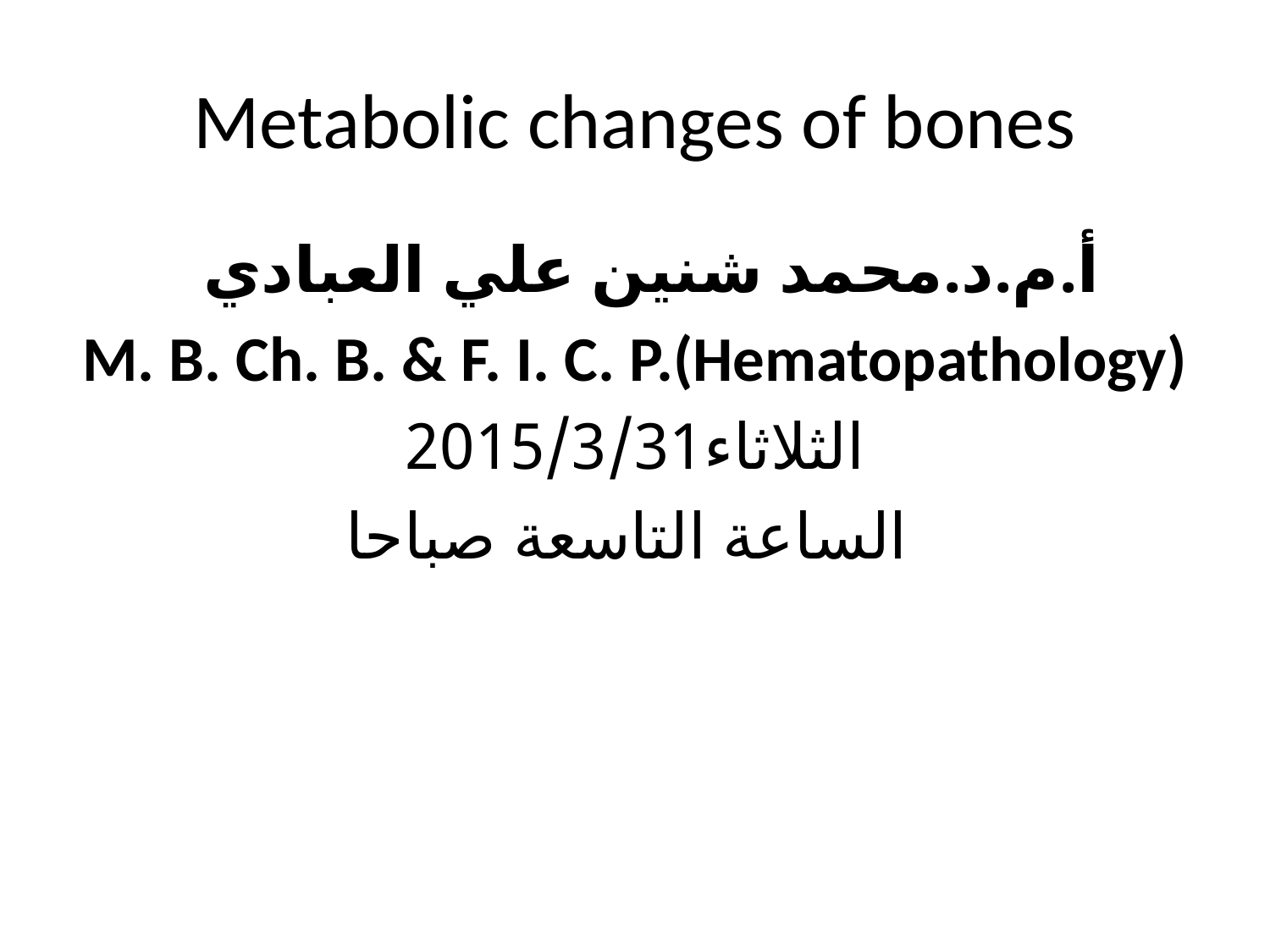

# Metabolic changes of bones
  أ.م.د.محمد شنين علي العبادي
M. B. Ch. B. & F. I. C. P.(Hematopathology)
الثلاثاء2015/3/31
الساعة التاسعة صباحا